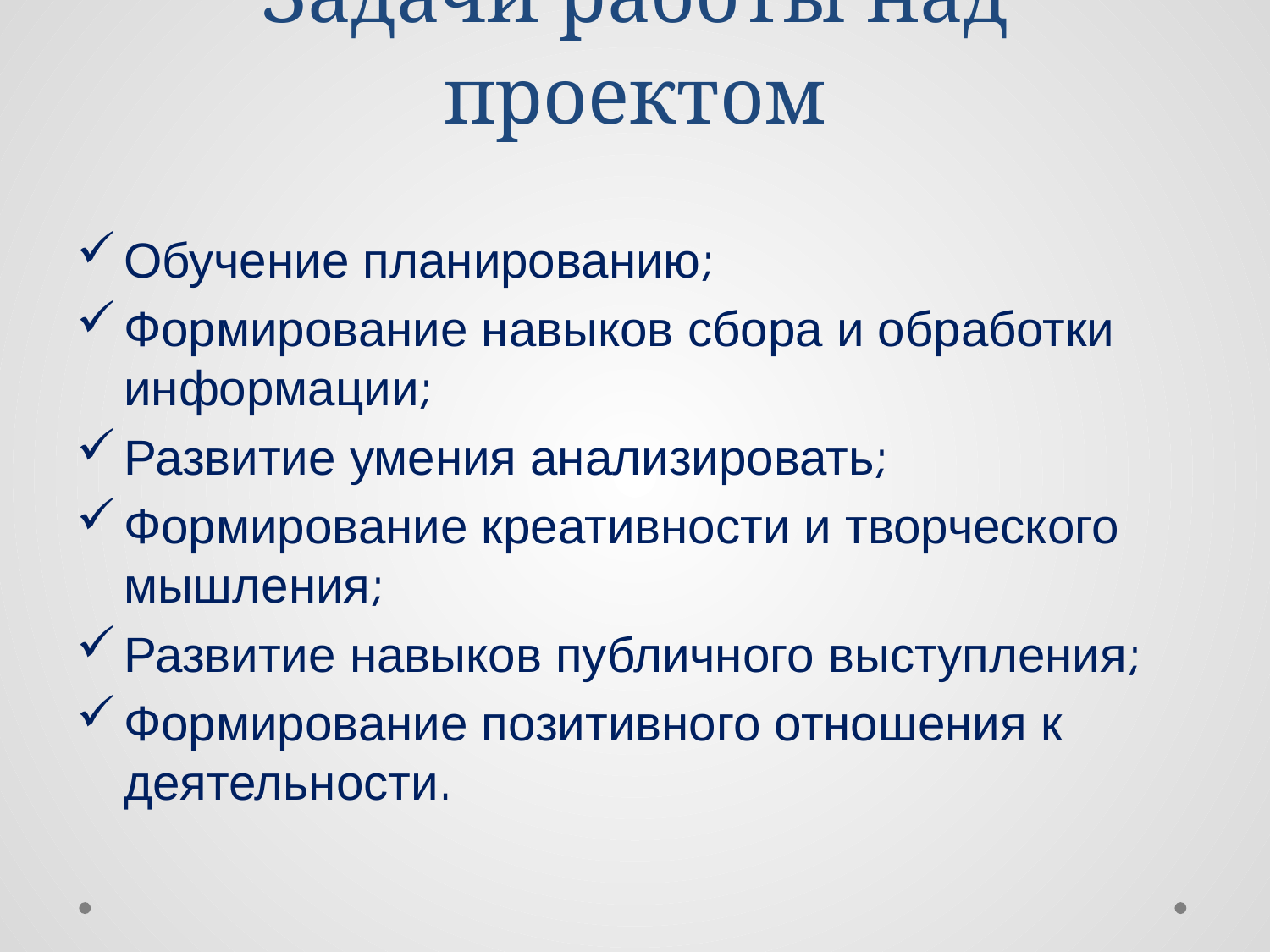

# Задачи работы над проектом
Обучение планированию;
Формирование навыков сбора и обработки информации;
Развитие умения анализировать;
Формирование креативности и творческого мышления;
Развитие навыков публичного выступления;
Формирование позитивного отношения к деятельности.